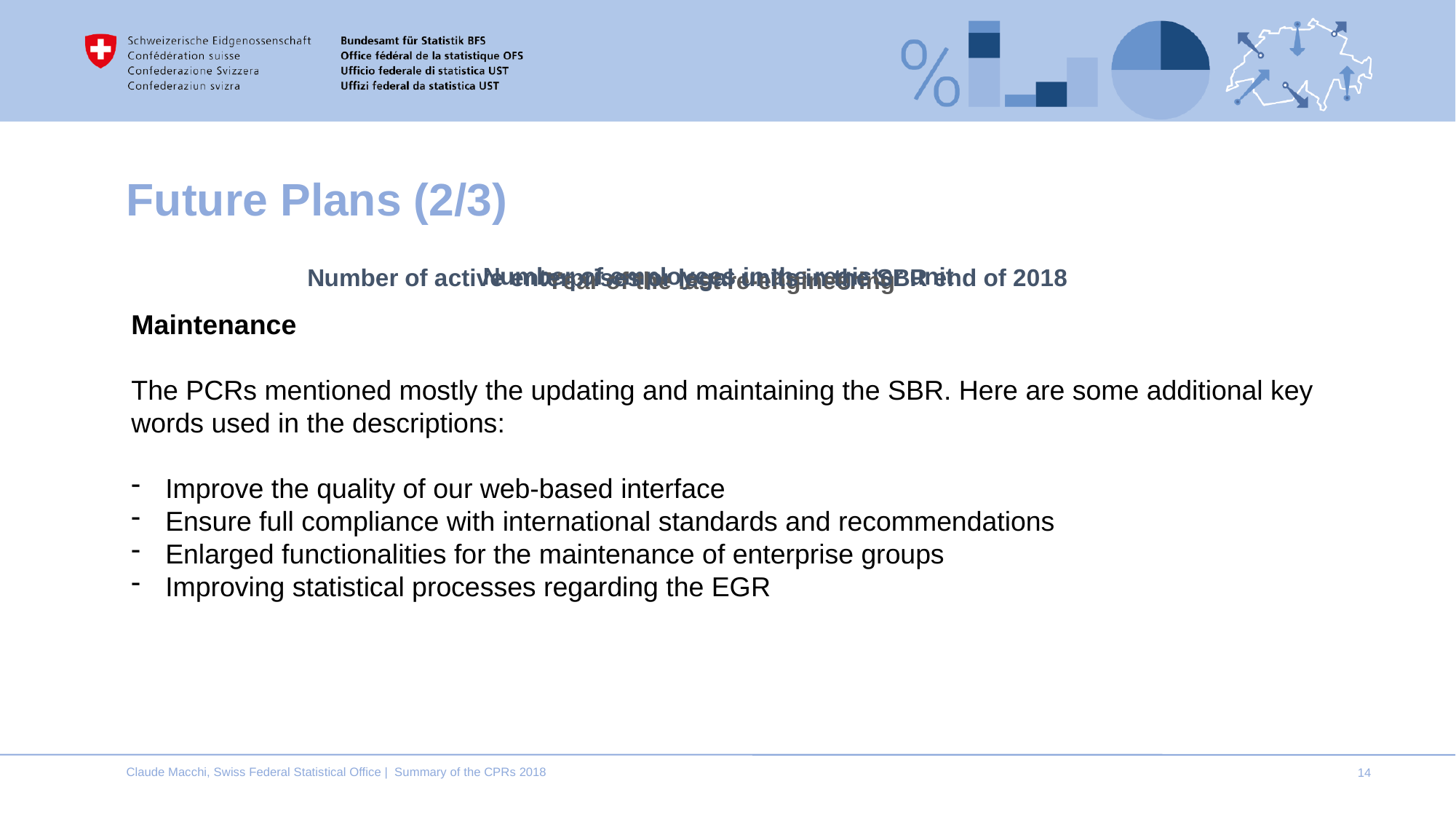

# Future Plans (2/3)

[unsupported chart]

[unsupported chart]

[unsupported chart]

[unsupported chart]

Maintenance

The PCRs mentioned mostly the updating and maintaining the SBR. Here are some additional key words used in the descriptions:

Improve the quality of our web-based interface
Ensure full compliance with international standards and recommendations
Enlarged functionalities for the maintenance of enterprise groups
Improving statistical processes regarding the EGR
Claude Macchi, Swiss Federal Statistical Office |  Summary of the CPRs 2018
14